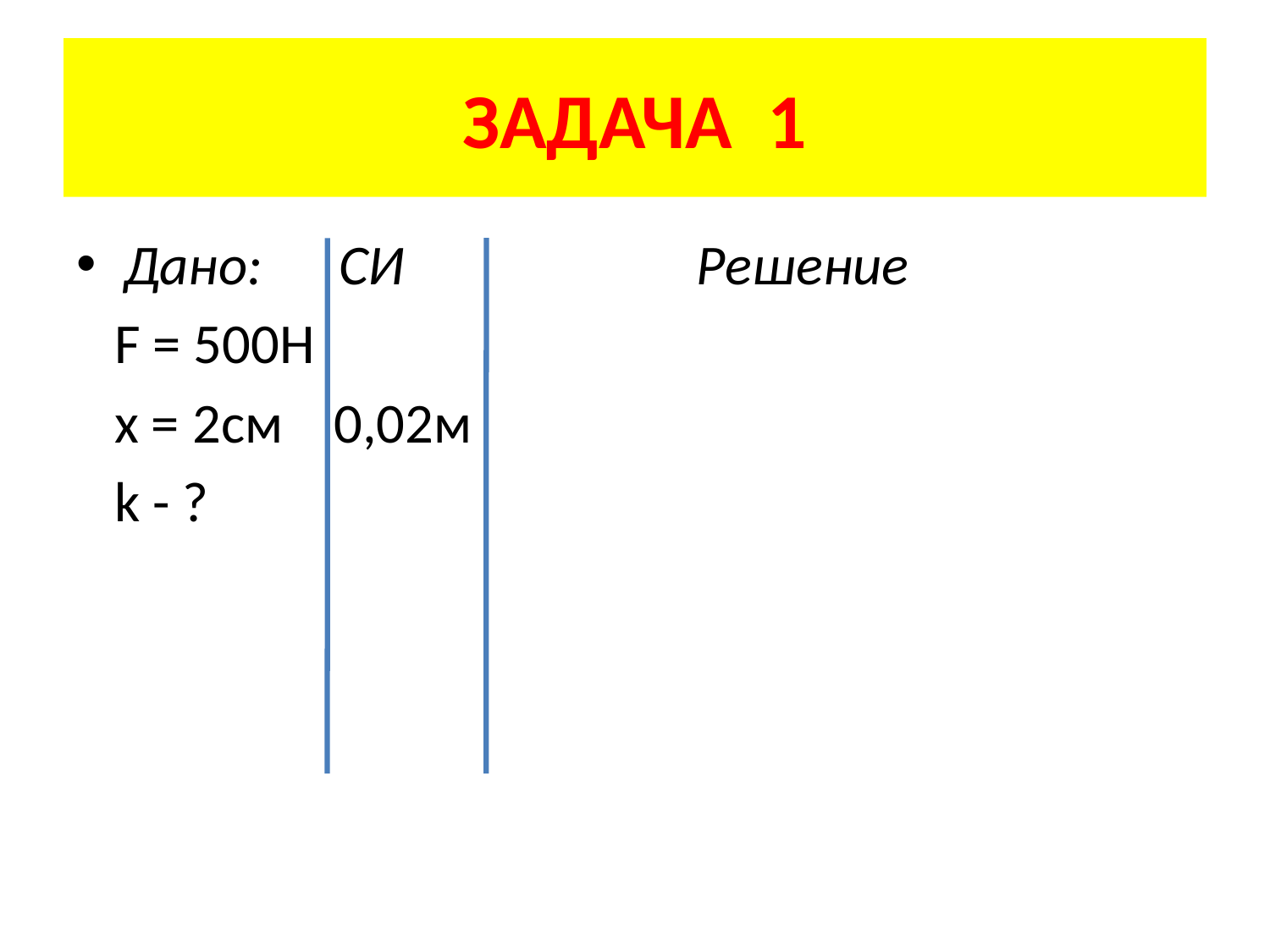

# ЗАДАЧА  1
Дано:      СИ                       Решение
   F = 500H
   x = 2см    0,02м
   k - ?